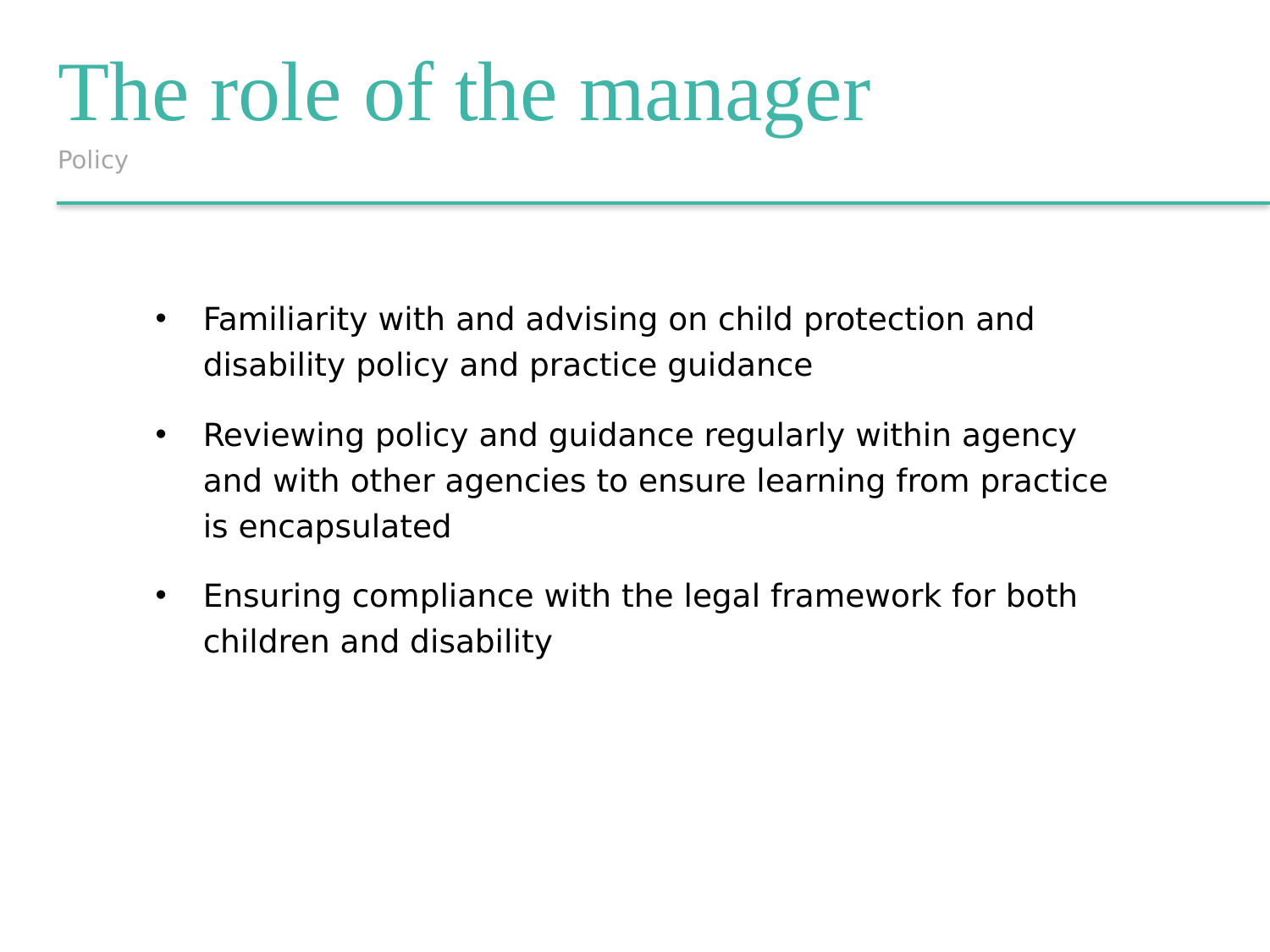

The role of the manager
Policy
Familiarity with and advising on child protection and disability policy and practice guidance
Reviewing policy and guidance regularly within agency and with other agencies to ensure learning from practice is encapsulated
Ensuring compliance with the legal framework for both children and disability